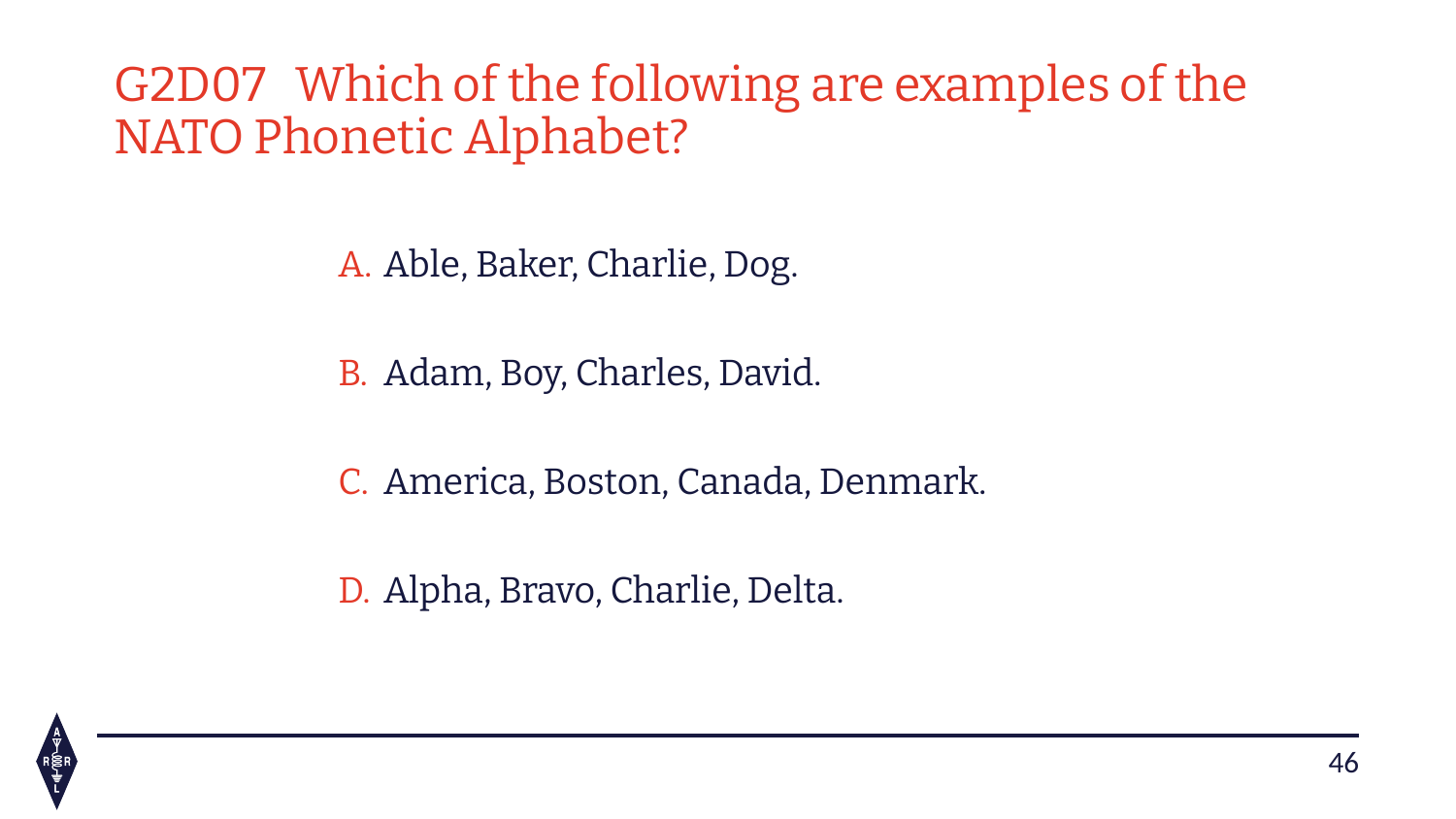

G2D07   Which of the following are examples of the NATO Phonetic Alphabet?
Able, Baker, Charlie, Dog.

Adam, Boy, Charles, David.

America, Boston, Canada, Denmark.

Alpha, Bravo, Charlie, Delta.
46